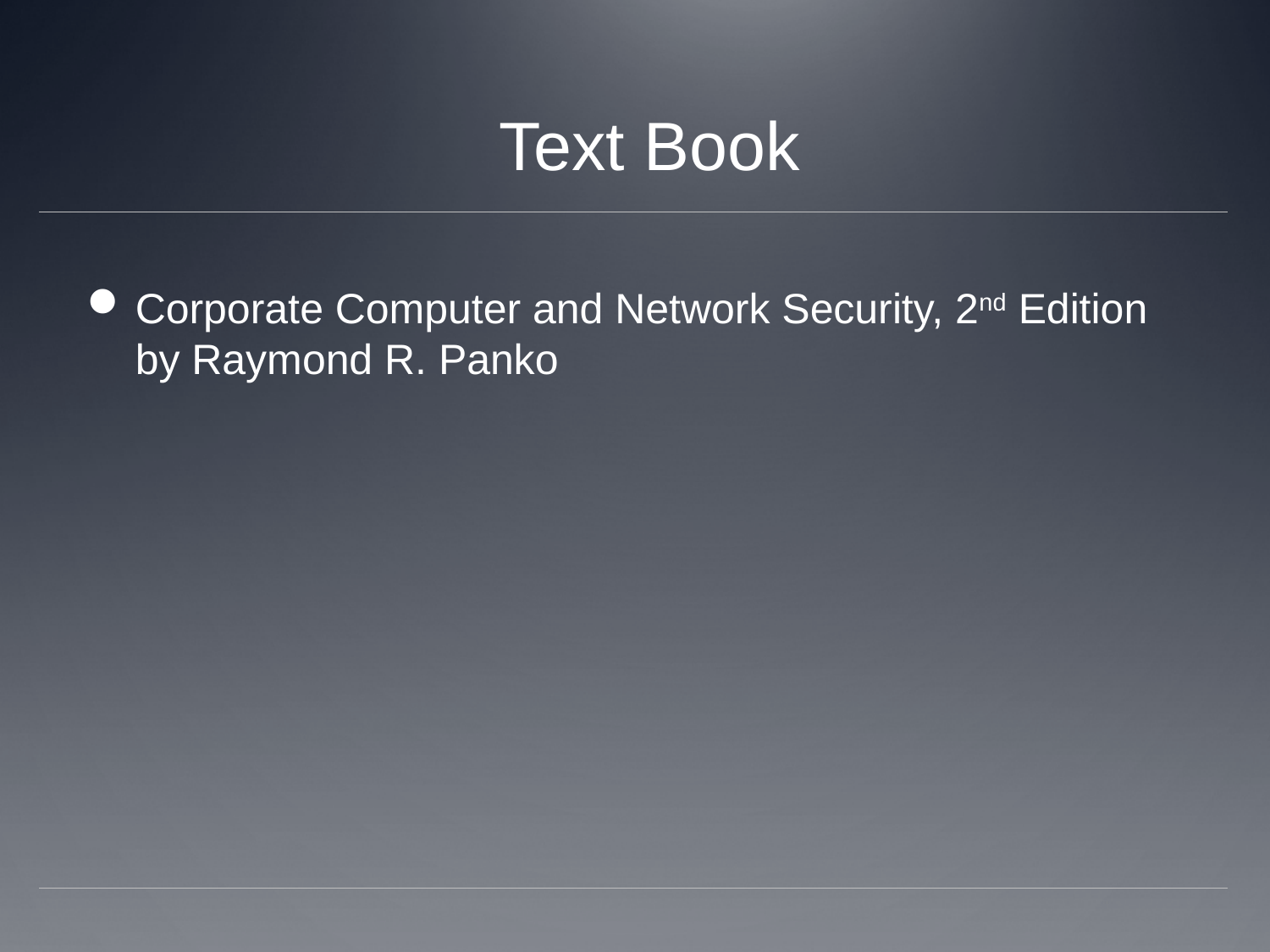

# Text Book
Corporate Computer and Network Security, 2nd Edition by Raymond R. Panko